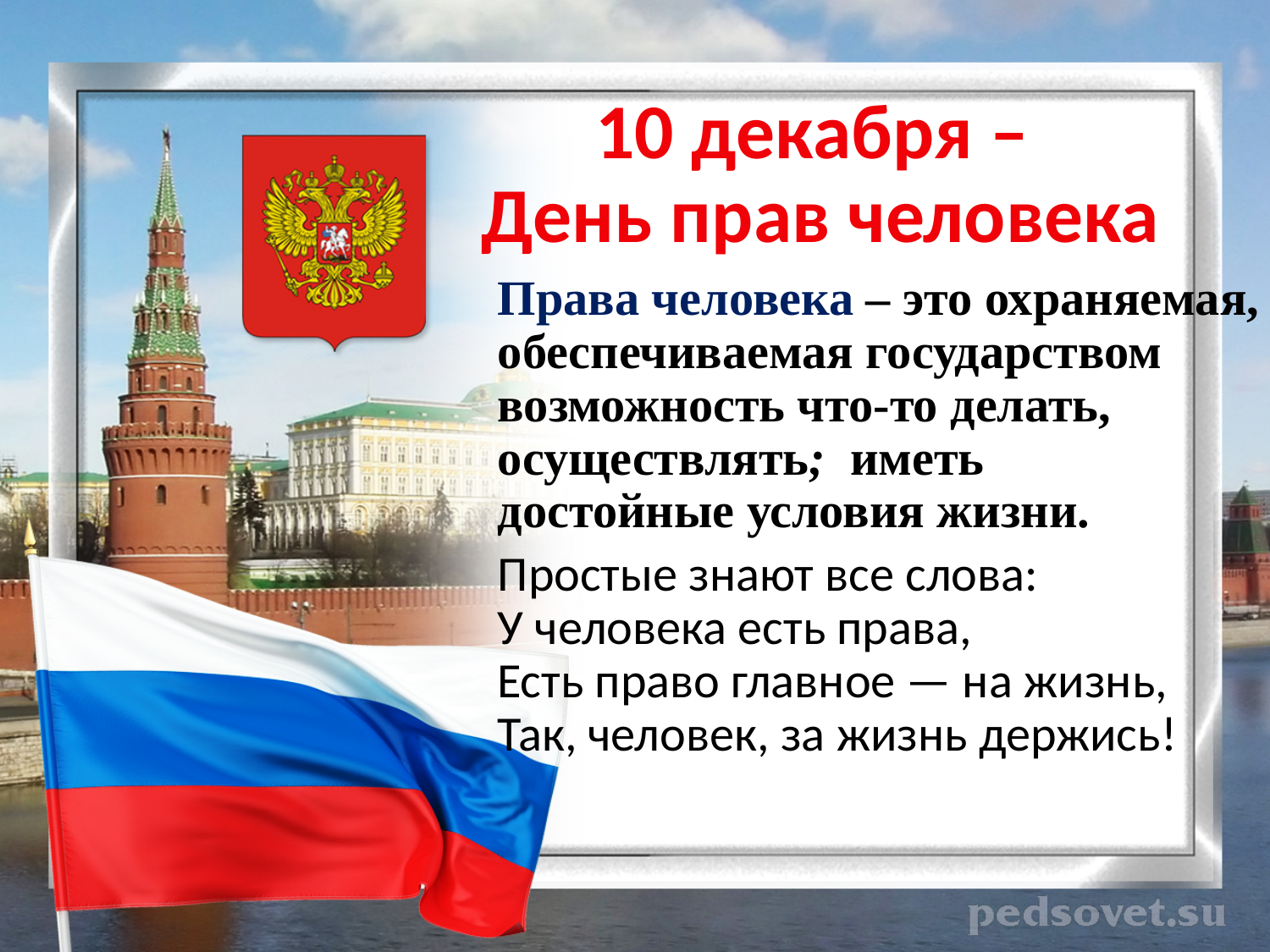

# 10 декабря – День прав человека
Права человека – это охраняемая, обеспечиваемая государством возможность что-то делать, осуществлять;  иметь достойные условия жизни.
Простые знают все слова:
У человека есть права,
Есть право главное — на жизнь,
Так, человек, за жизнь держись!